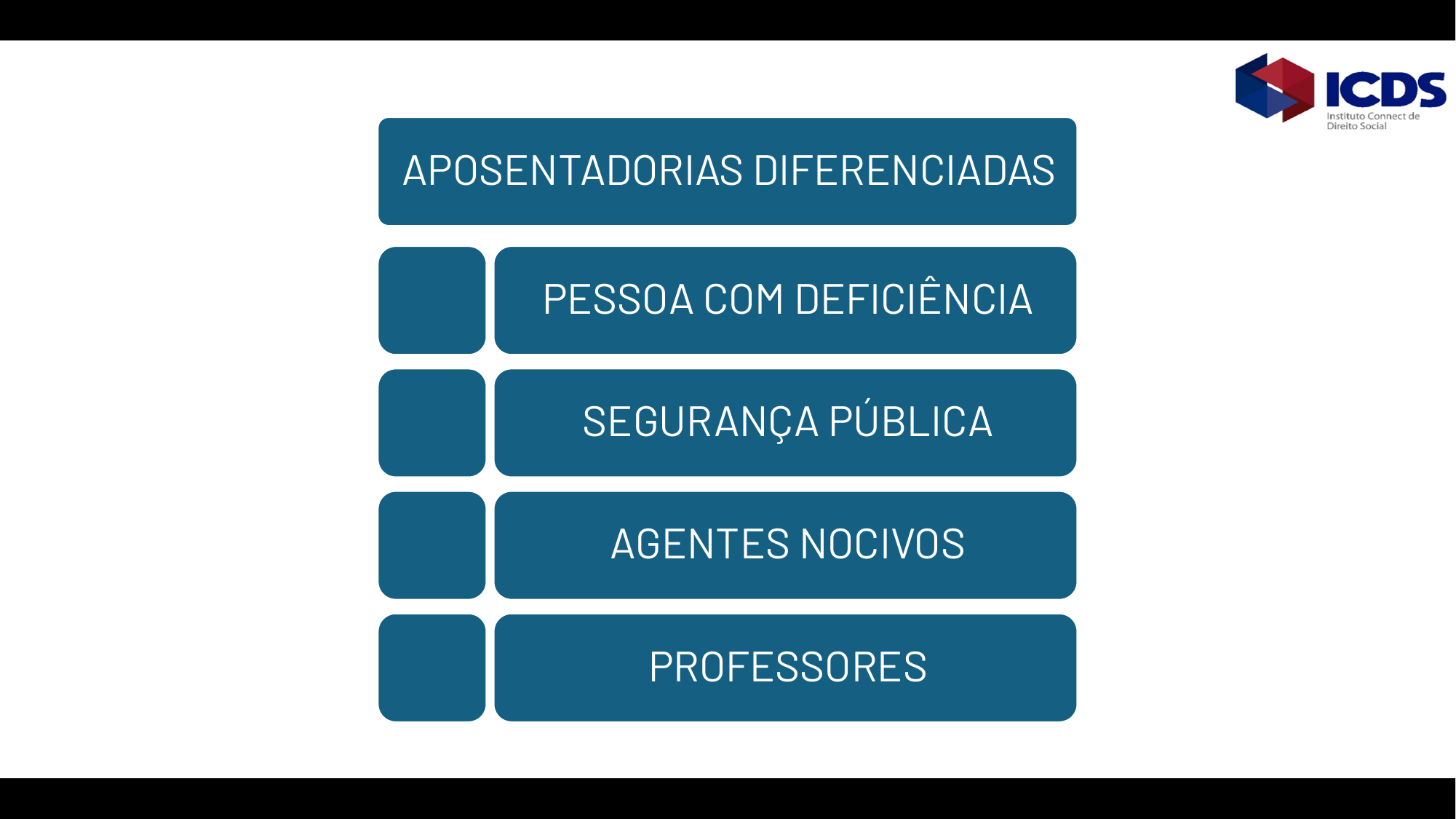

APOSENTADORIAS DIFERENCIADAS
PESSOA COM DEFICIÊNCIA
SEGURANÇA PÚBLICA
AGENTES NOCIVOS
PROFESSORES